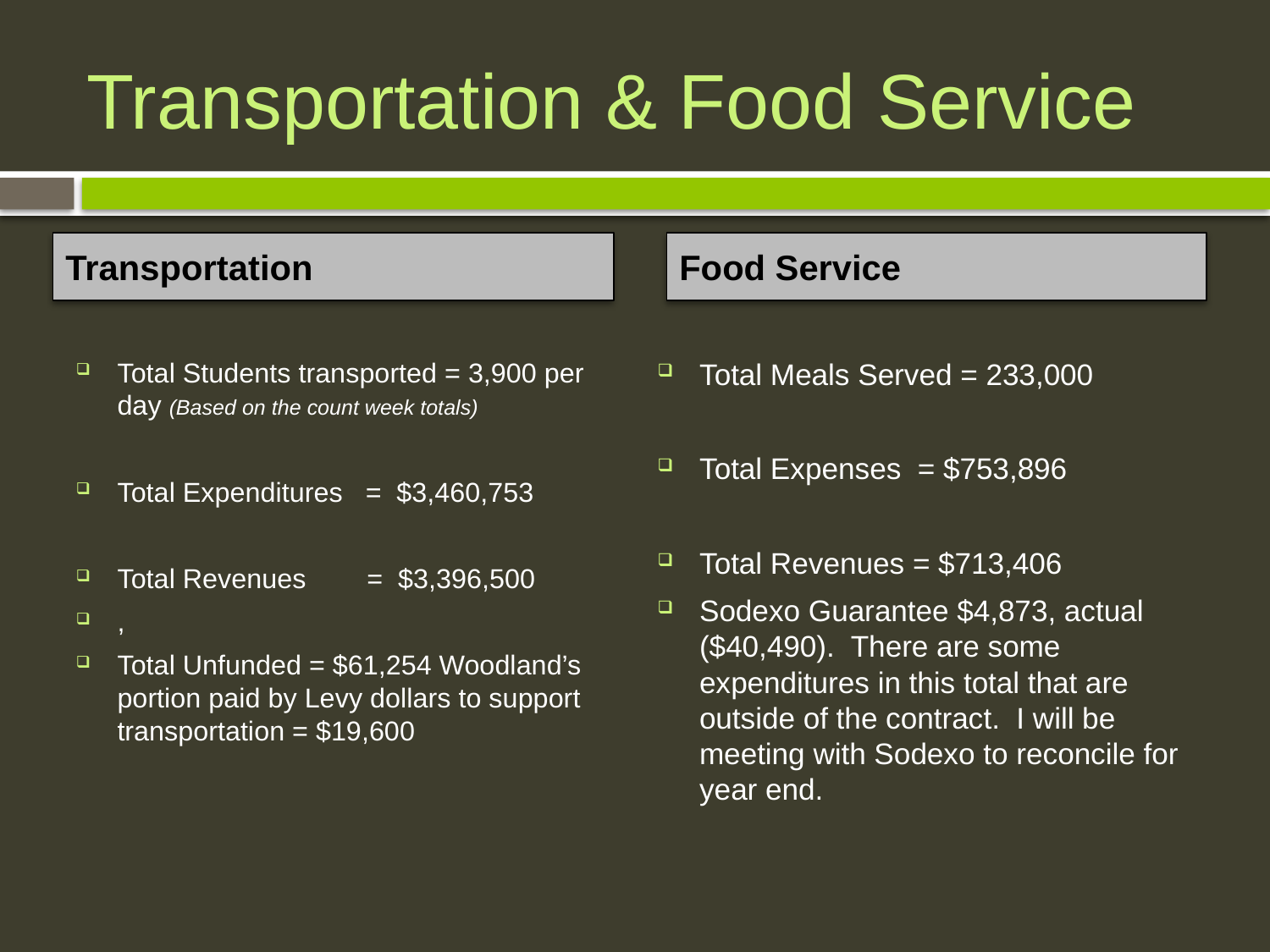

# Transportation & Food Service
Transportation
Food Service
Total Students transported = 3,900 per day (Based on the count week totals)

Total Expenditures   =  $3,460,753

Total Revenues        =  $3,396,500
,
Total Unfunded = $61,254 Woodland’s portion paid by Levy dollars to support transportation = $19,600

Total Meals Served = 233,000

Total Expenses  = $753,896

Total Revenues = $713,406
Sodexo Guarantee $4,873, actual ($40,490).  There are some expenditures in this total that are outside of the contract.  I will be meeting with Sodexo to reconcile for year end.